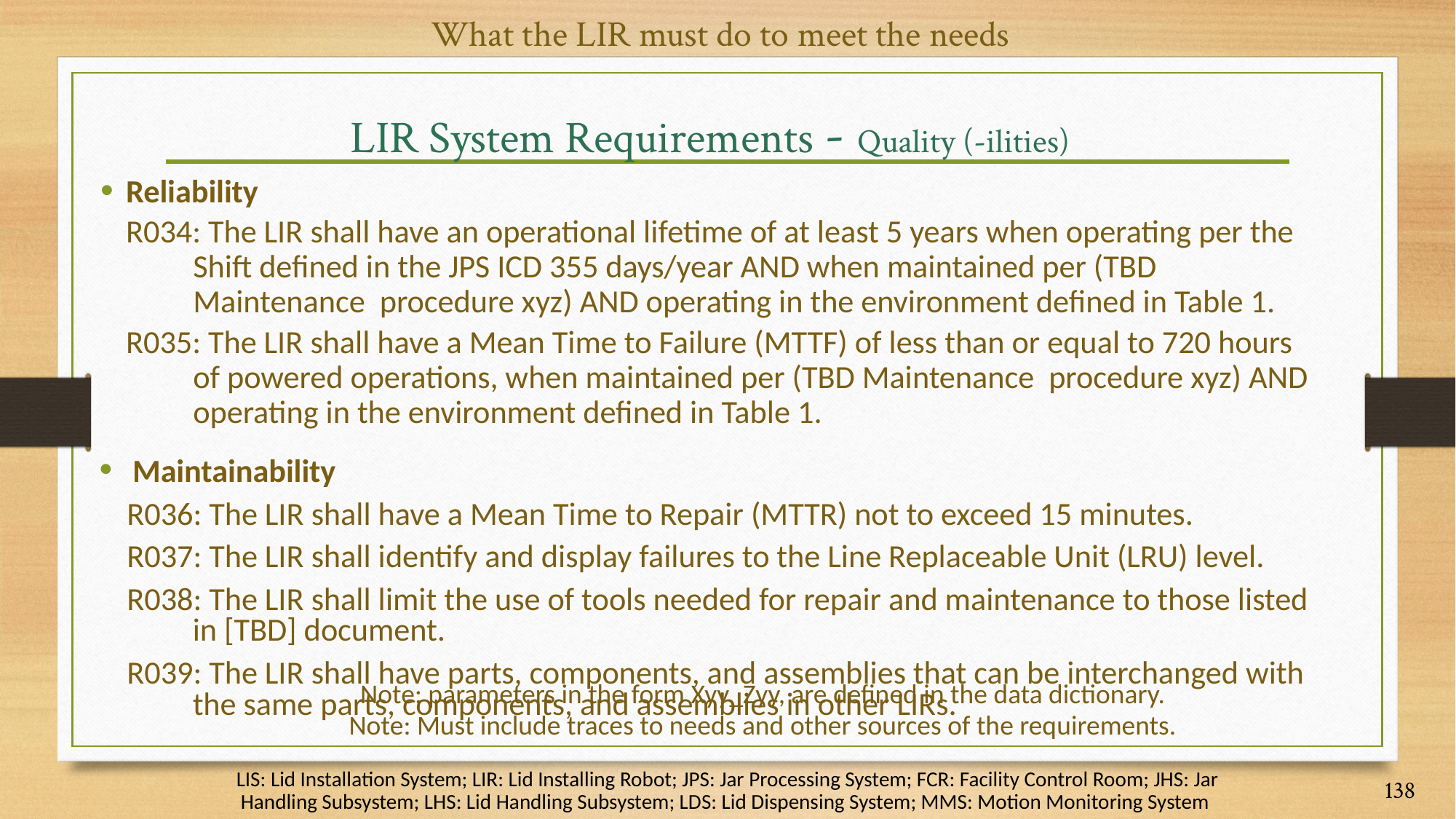

What the LIR must do to meet the needs
# LIR System Requirements - Quality (-ilities)
Reliability
R034: The LIR shall have an operational lifetime of at least 5 years when operating per the Shift defined in the JPS ICD 355 days/year AND when maintained per (TBD Maintenance  procedure xyz) AND operating in the environment defined in Table 1.
R035: The LIR shall have a Mean Time to Failure (MTTF) of less than or equal to 720 hours of powered operations, when maintained per (TBD Maintenance  procedure xyz) AND operating in the environment defined in Table 1.

Maintainability
R036: The LIR shall have a Mean Time to Repair (MTTR) not to exceed 15 minutes.
R037: The LIR shall identify and display failures to the Line Replaceable Unit (LRU) level.
R038: The LIR shall limit the use of tools needed for repair and maintenance to those listed in [TBD] document.
R039: The LIR shall have parts, components, and assemblies that can be interchanged with the same parts, components, and assemblies in other LIRs.

Note: parameters in the form Xyy_Zyy, are defined in the data dictionary.
Note: Must include traces to needs and other sources of the requirements.
LIS: Lid Installation System; LIR: Lid Installing Robot; JPS: Jar Processing System; FCR: Facility Control Room; JHS: Jar Handling Subsystem; LHS: Lid Handling Subsystem; LDS: Lid Dispensing System; MMS: Motion Monitoring System
138